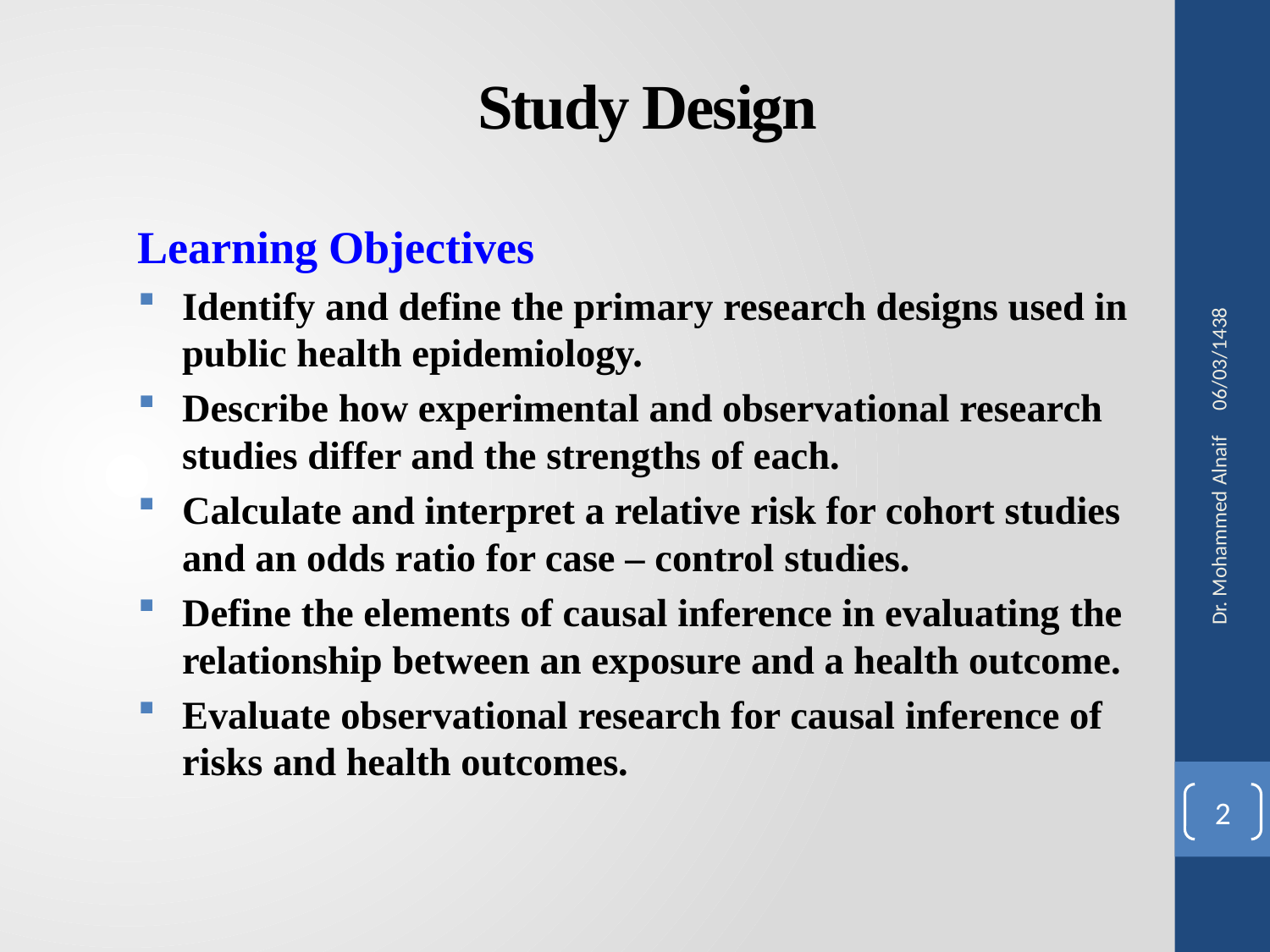

# Study Design
Learning Objectives
Identify and define the primary research designs used in public health epidemiology.
Describe how experimental and observational research studies differ and the strengths of each.
Calculate and interpret a relative risk for cohort studies and an odds ratio for case – control studies.
Define the elements of causal inference in evaluating the relationship between an exposure and a health outcome.
Evaluate observational research for causal inference of risks and health outcomes.
06/03/1438
Dr. Mohammed Alnaif
2